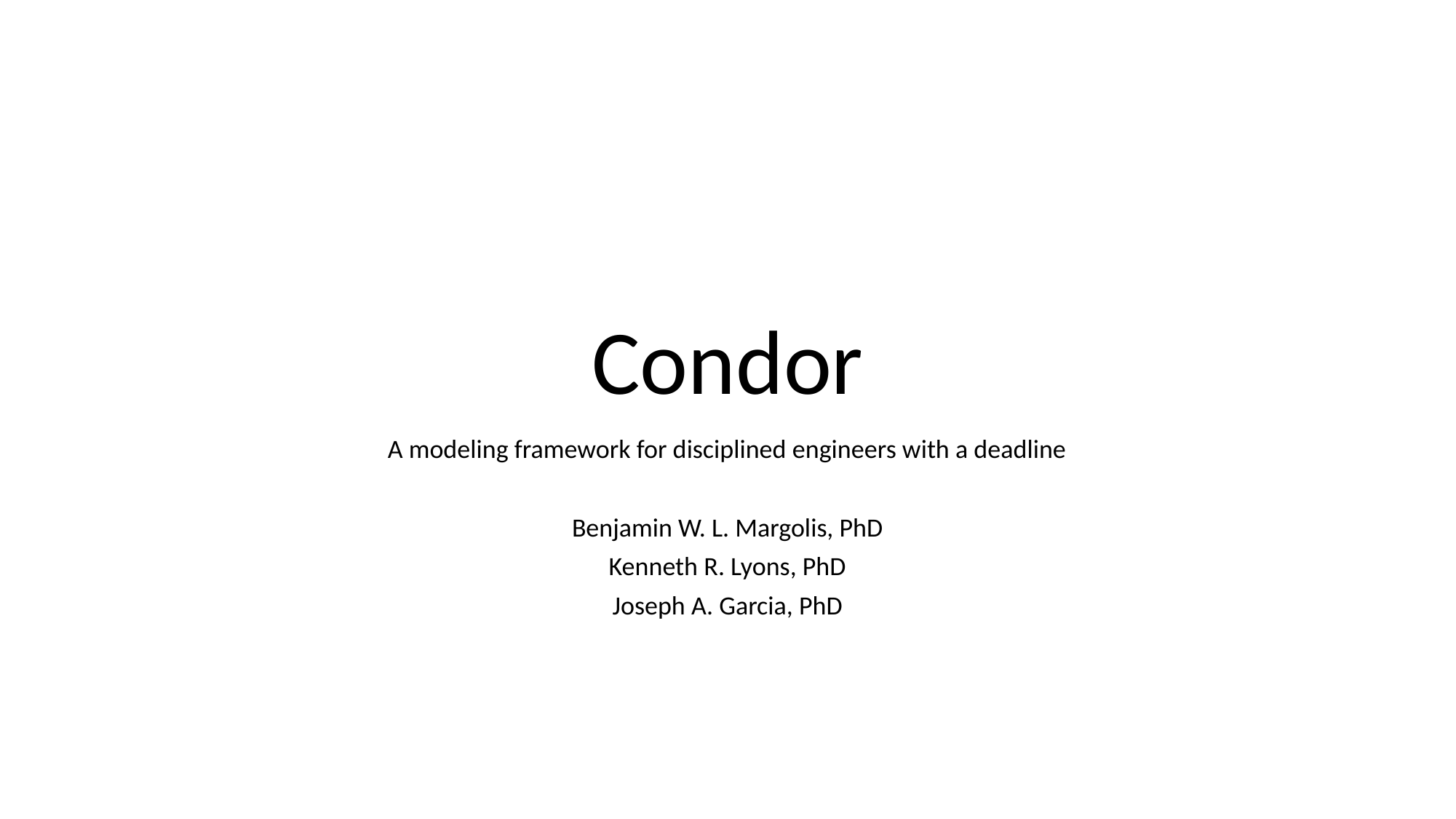

# Condor
A modeling framework for disciplined engineers with a deadline

Benjamin W. L. Margolis, PhD
Kenneth R. Lyons, PhD
Joseph A. Garcia, PhD